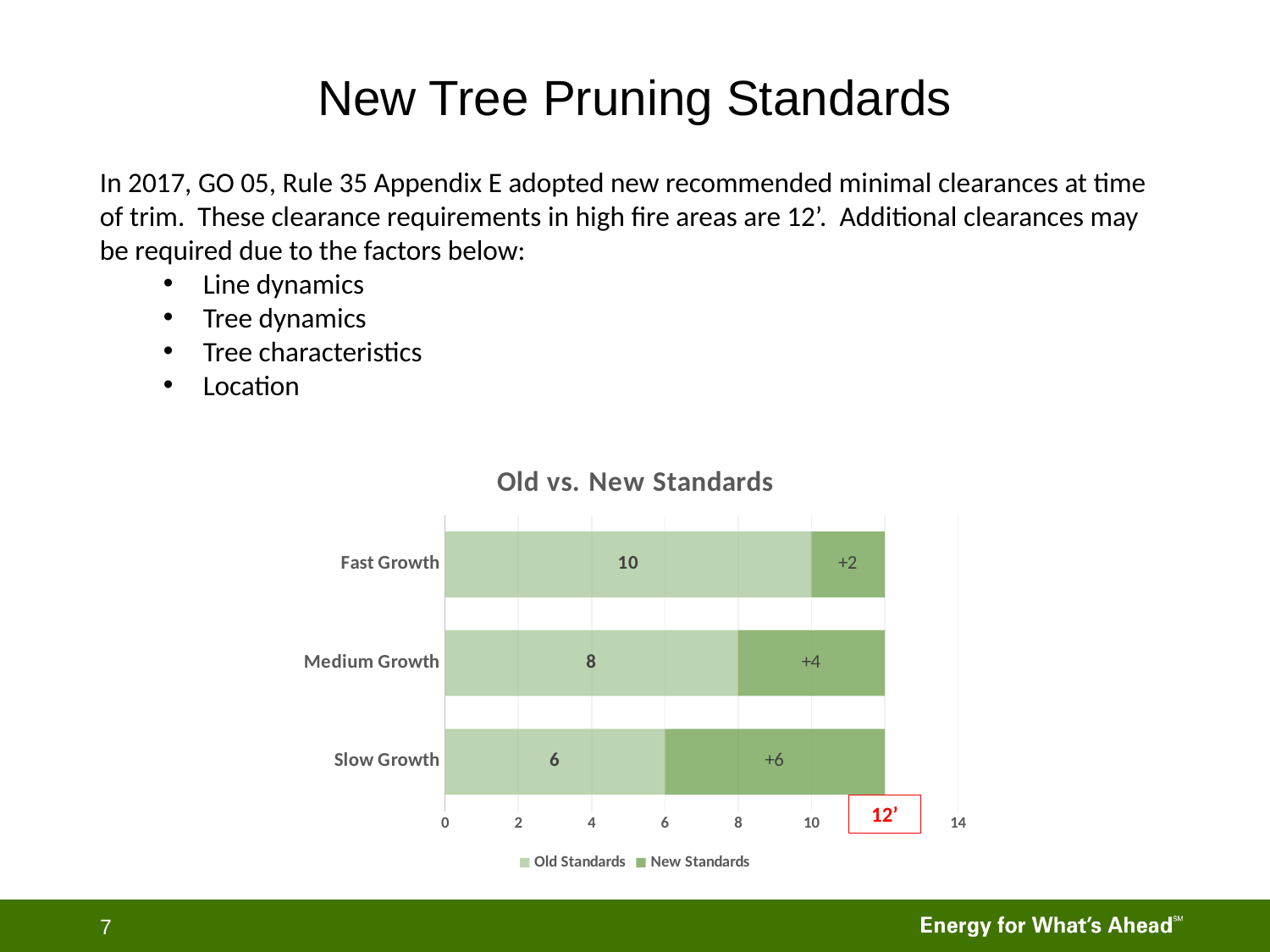

# New Tree Pruning Standards
In 2017, GO 05, Rule 35 Appendix E adopted new recommended minimal clearances at time of trim.  These clearance requirements in high fire areas are 12’.  Additional clearances may be required due to the factors below:
Line dynamics
Tree dynamics
Tree characteristics
Location

### Chart: Old vs. New Standards

| Category | Old Standards | New Standards |
|---|---|---|
| Slow Growth | 6.0 | 6.0 |
| Medium Growth | 8.0 | 4.0 |
| Fast Growth | 10.0 | 2.0 |
12’
7